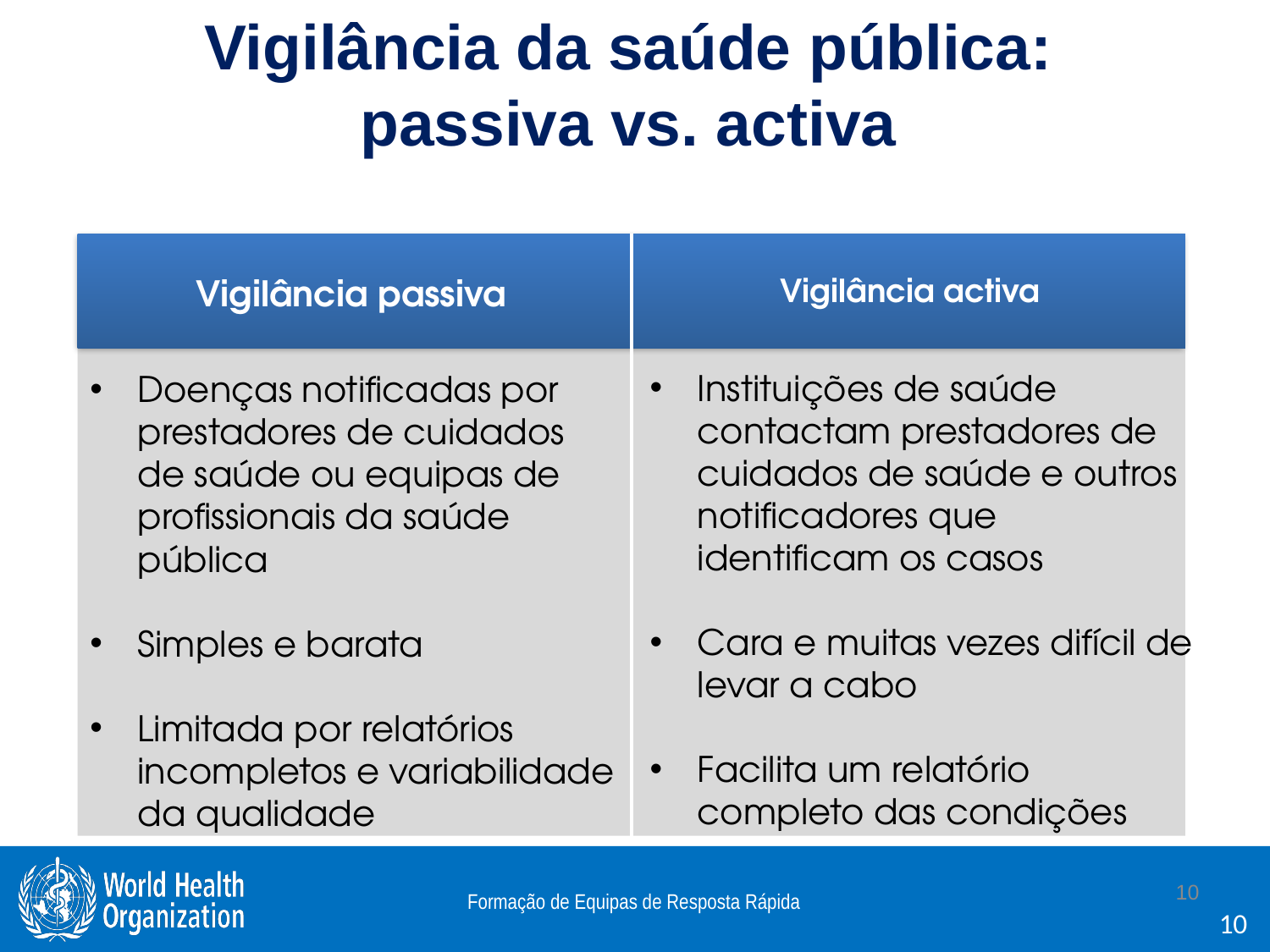

Vigilância da saúde pública:
passiva vs. activa

Vigilância passiva
Vigilância activa
Instituições de saúde contactam prestadores de cuidados de saúde e outros notificadores que identificam os casos

Cara e muitas vezes difícil de levar a cabo

Facilita um relatório completo das condições
Doenças notificadas por prestadores de cuidados de saúde ou equipas de profissionais da saúde pública

Simples e barata

Limitada por relatórios incompletos e variabilidade da qualidade
10